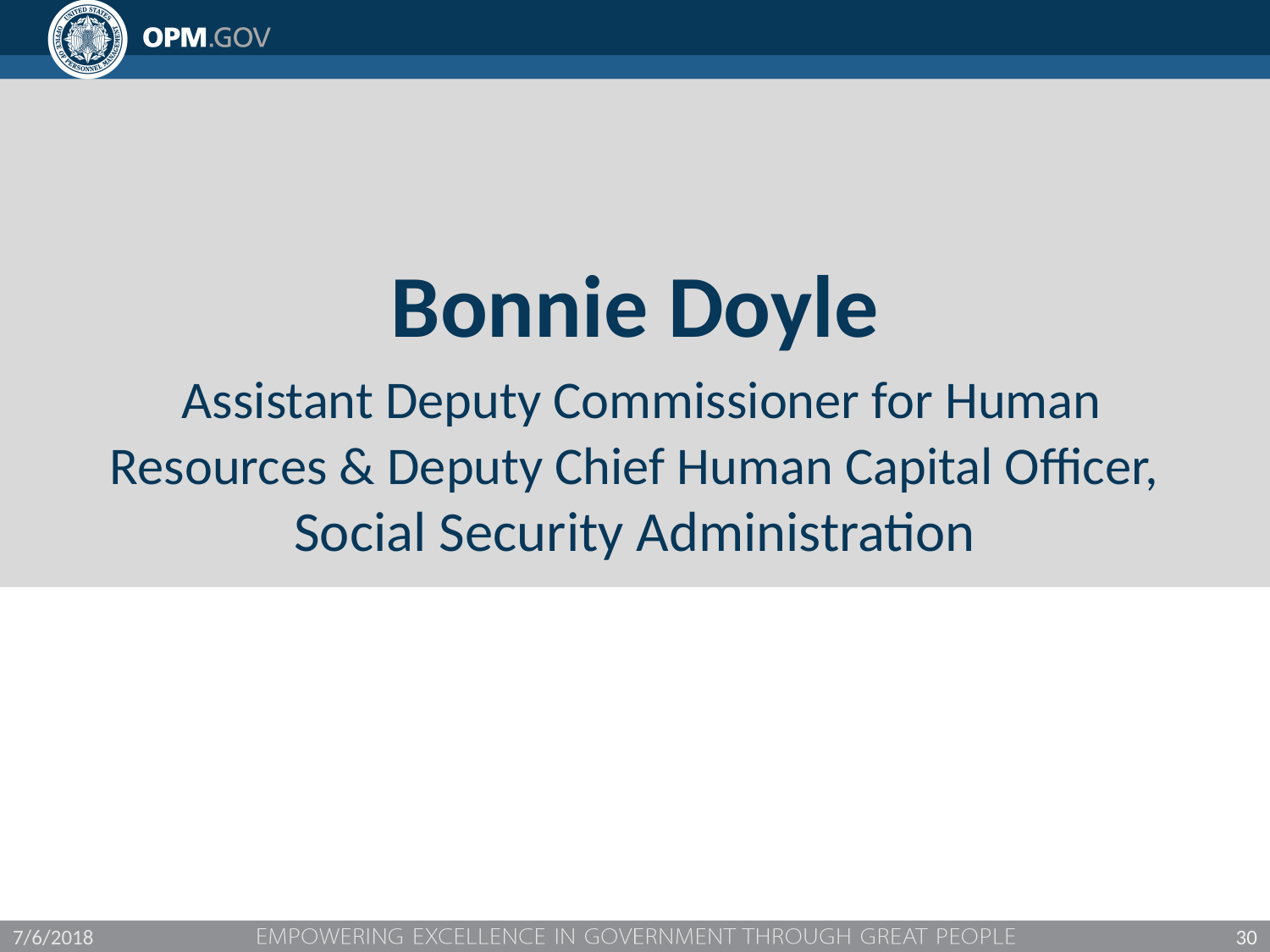

# Bonnie Doyle Assistant Deputy Commissioner for Human Resources & Deputy Chief Human Capital Officer, Social Security Administration
7/6/2018
30